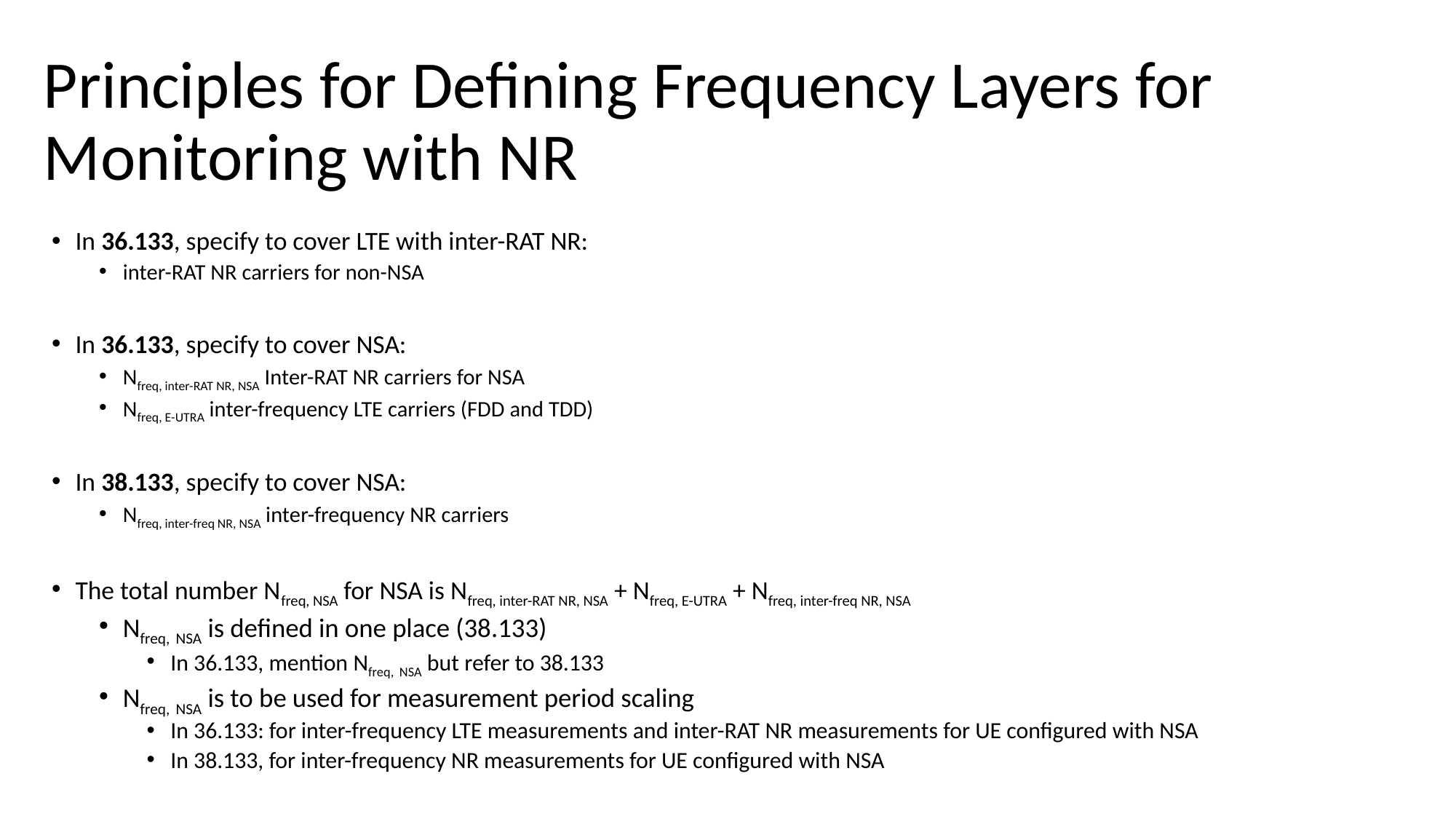

# Principles for Defining Frequency Layers for Monitoring with NR
In 36.133, specify to cover LTE with inter-RAT NR:
inter-RAT NR carriers for non-NSA

In 36.133, specify to cover NSA:
Nfreq, inter-RAT NR, NSA Inter-RAT NR carriers for NSA
Nfreq, E-UTRA inter-frequency LTE carriers (FDD and TDD)

In 38.133, specify to cover NSA:
Nfreq, inter-freq NR, NSA inter-frequency NR carriers

The total number Nfreq, NSA for NSA is Nfreq, inter-RAT NR, NSA + Nfreq, E-UTRA + Nfreq, inter-freq NR, NSA
Nfreq, NSA is defined in one place (38.133)
In 36.133, mention Nfreq, NSA but refer to 38.133
Nfreq, NSA is to be used for measurement period scaling
In 36.133: for inter-frequency LTE measurements and inter-RAT NR measurements for UE configured with NSA
In 38.133, for inter-frequency NR measurements for UE configured with NSA